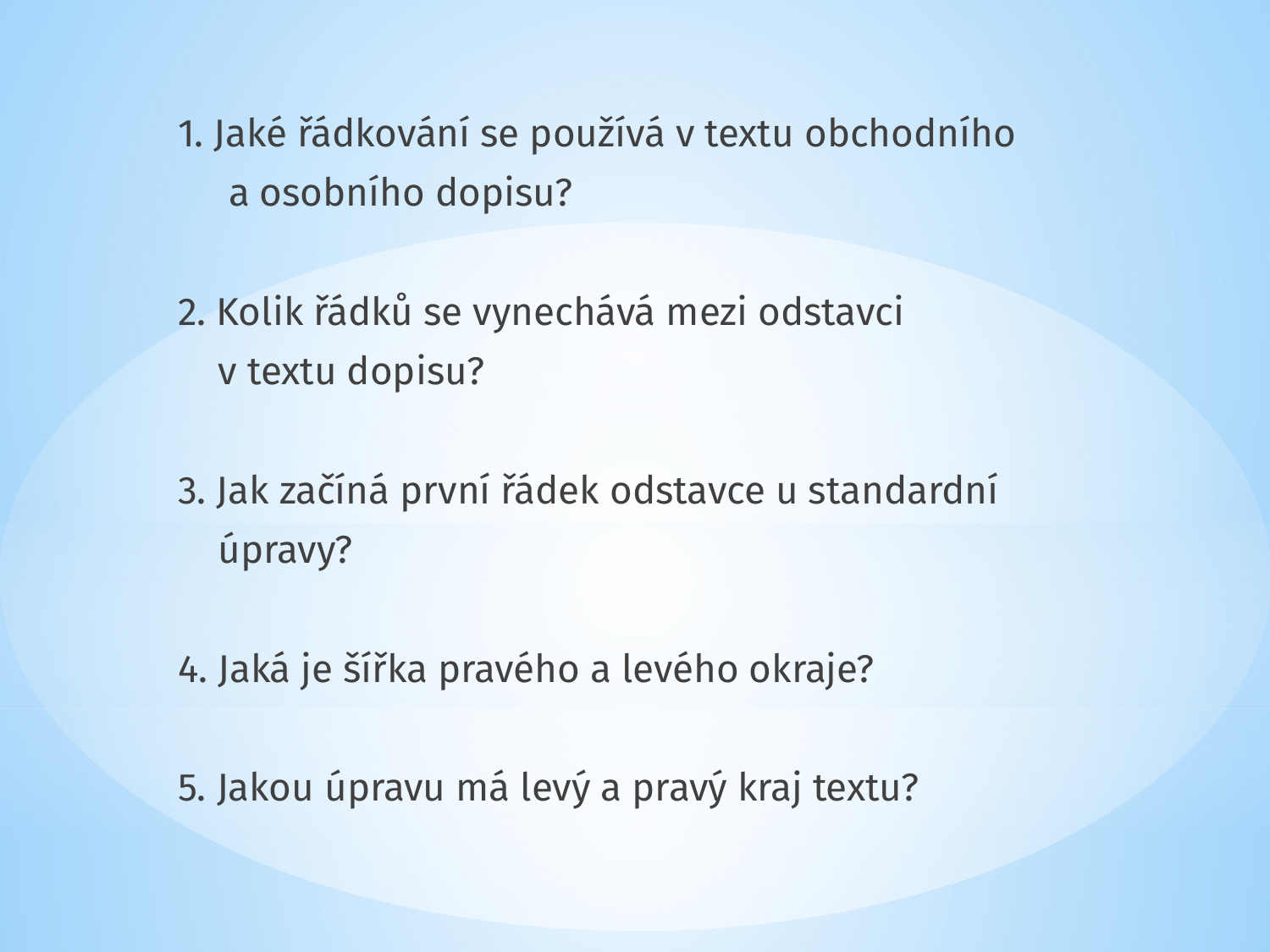

1. Jaké řádkování se používá v textu obchodního
     a osobního dopisu?

2. Kolik řádků se vynechává mezi odstavci
    v textu dopisu?

3. Jak začíná první řádek odstavce u standardní
    úpravy?

4. Jaká je šířka pravého a levého okraje?

5. Jakou úpravu má levý a pravý kraj textu?